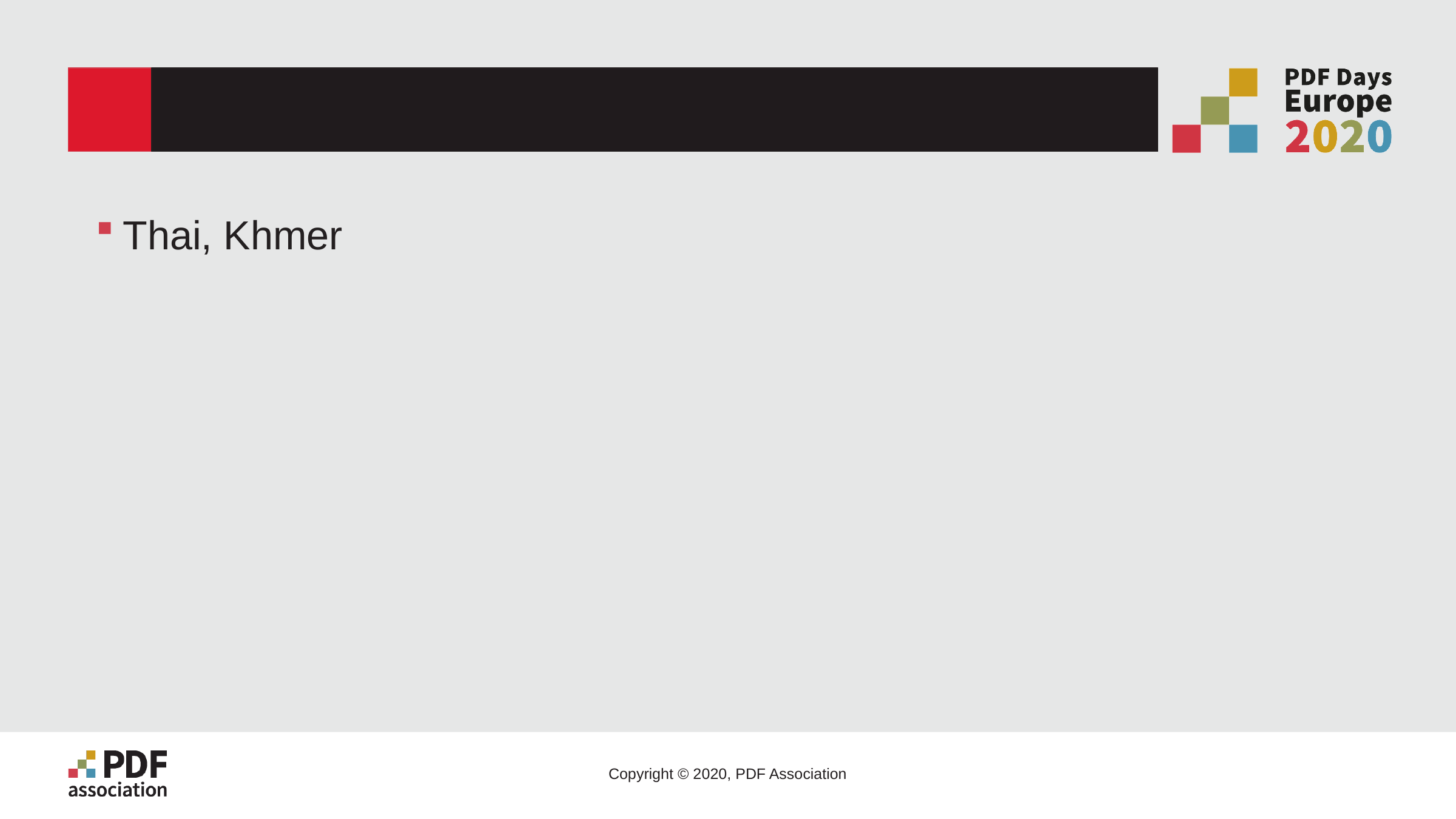

# Wrapping at word boundaries
Thai, Khmer
18
Copyright © 2020, PDF Association